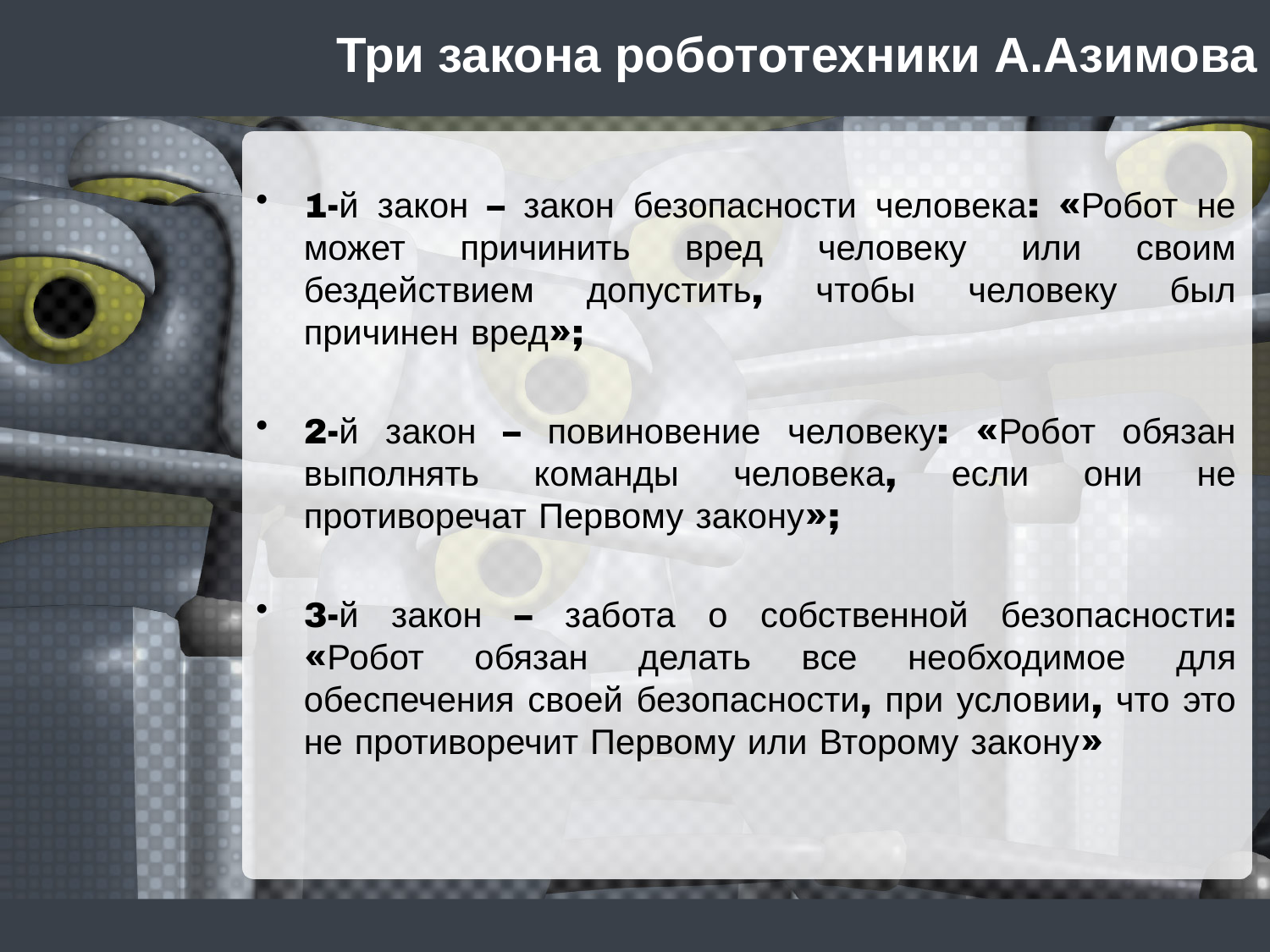

# Три закона робототехники А.Азимова

1-й закон – закон безопасности человека: «Робот не может причинить вред человеку или своим бездействием допустить, чтобы человеку был причинен вред»;

2-й закон – повиновение человеку: «Робот обязан выполнять команды человека, если они не противоречат Первому закону»;

3-й закон – забота о собственной безопасности: «Робот обязан делать все необходимое для обеспечения своей безопасности, при условии, что это не противоречит Первому или Второму закону»